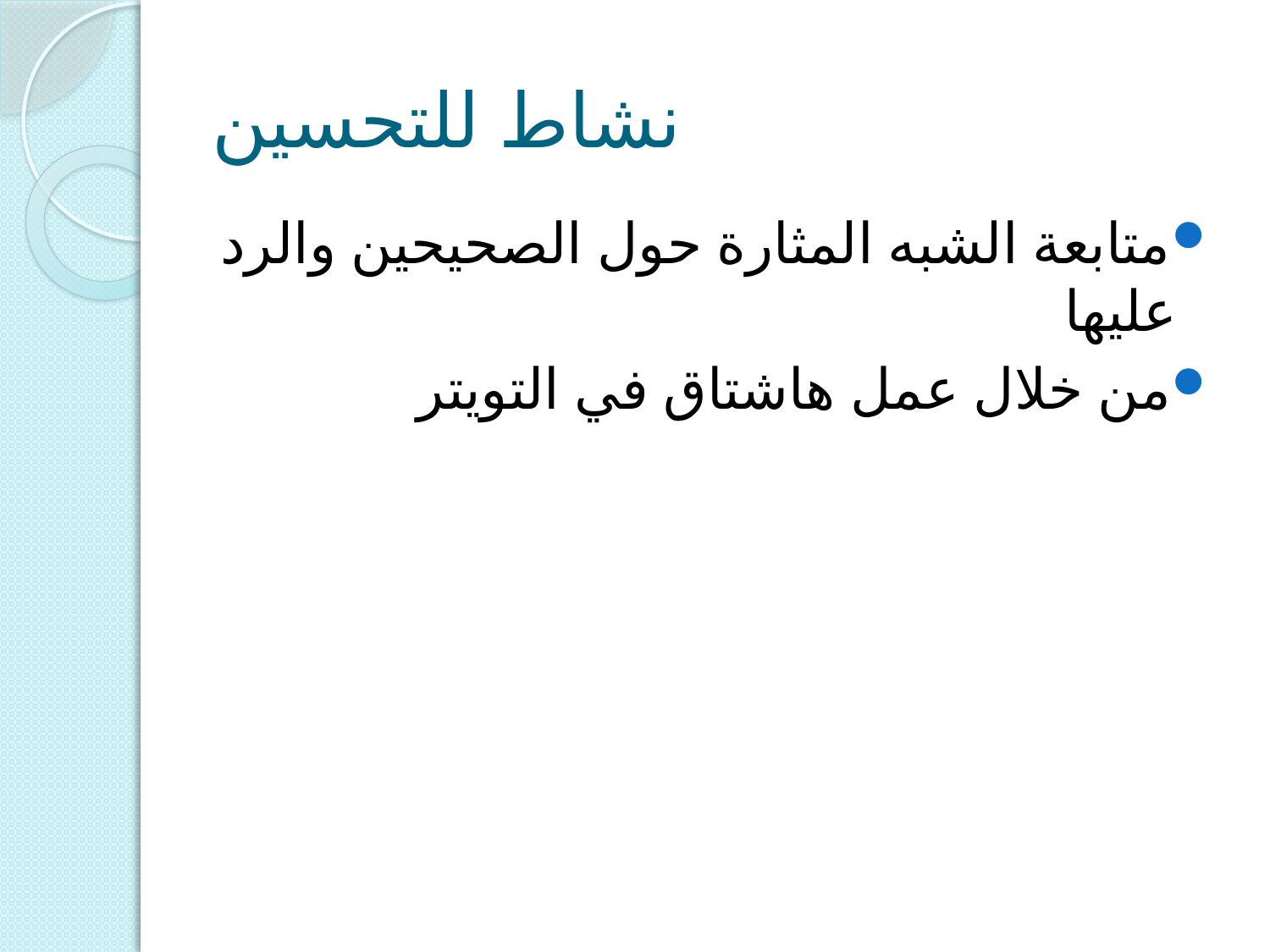

# نشاط للتحسين
متابعة الشبه المثارة حول الصحيحين والرد عليها
من خلال عمل هاشتاق في التويتر